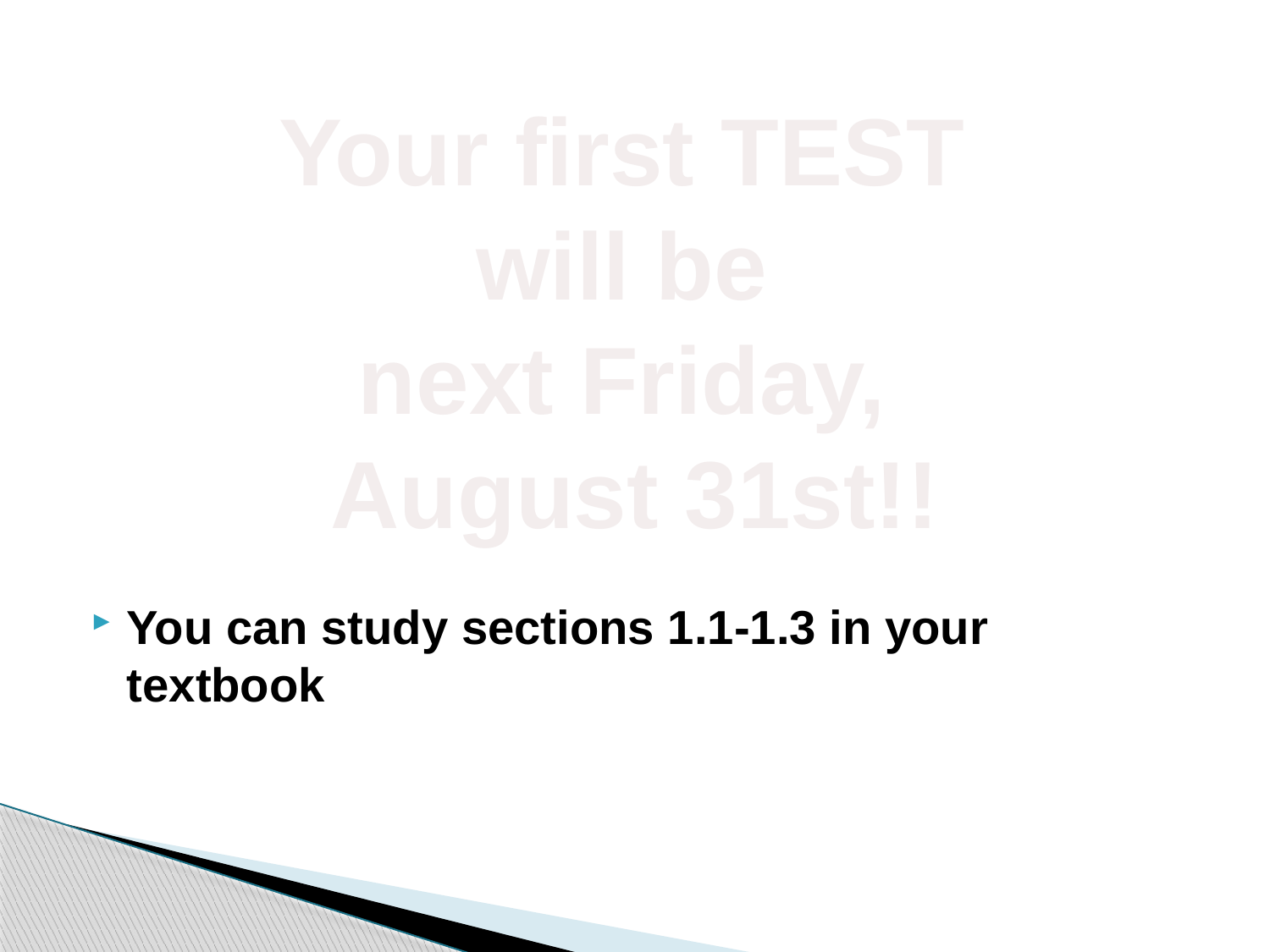

#
Your first TEST
will be
next Friday,
August 31st!!

You can study sections 1.1-1.3 in your textbook